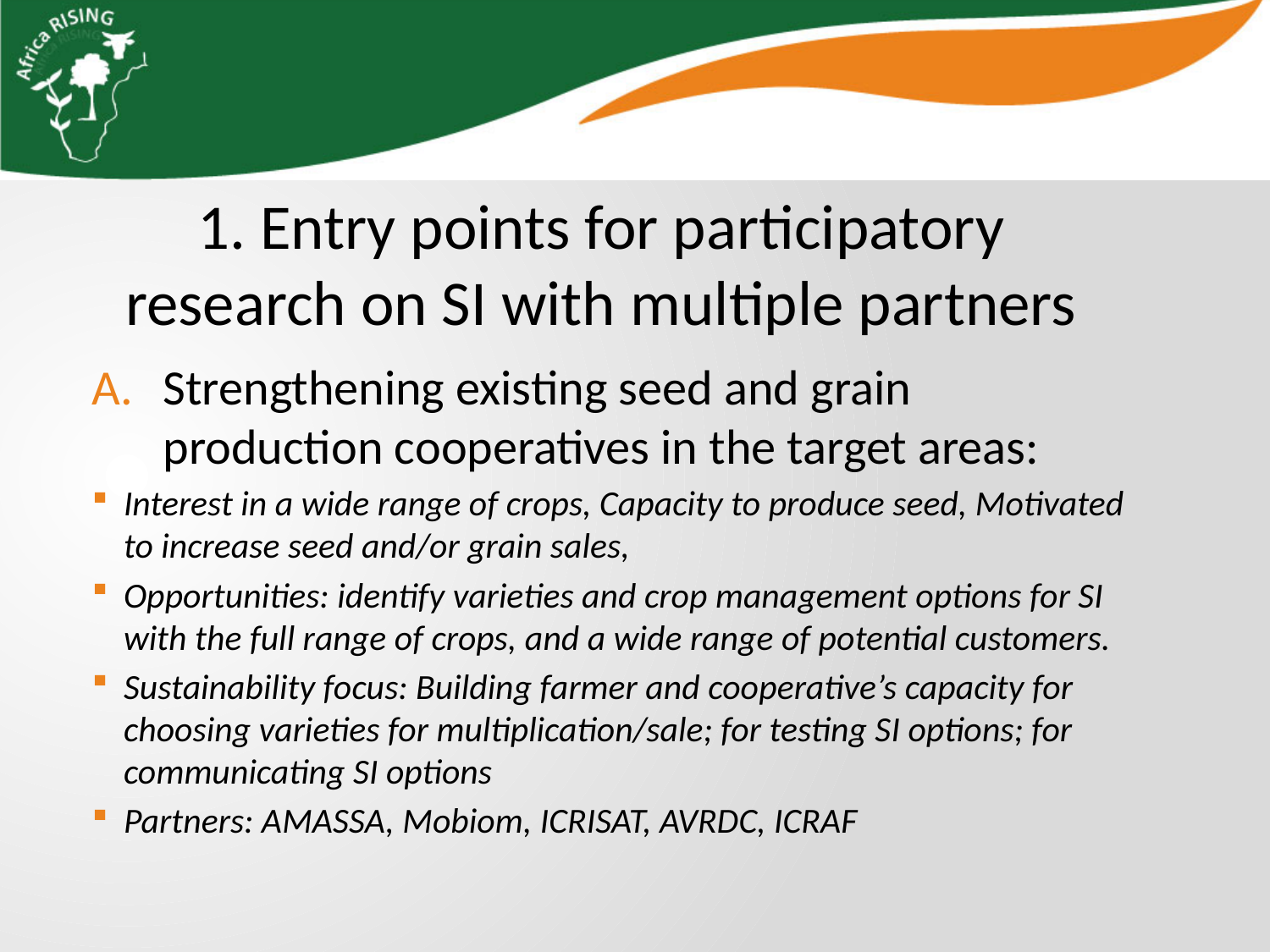

1. Entry points for participatory research on SI with multiple partners
Strengthening existing seed and grain production cooperatives in the target areas:
Interest in a wide range of crops, Capacity to produce seed, Motivated to increase seed and/or grain sales,
Opportunities: identify varieties and crop management options for SI with the full range of crops, and a wide range of potential customers.
Sustainability focus: Building farmer and cooperative’s capacity for choosing varieties for multiplication/sale; for testing SI options; for communicating SI options
Partners: AMASSA, Mobiom, ICRISAT, AVRDC, ICRAF